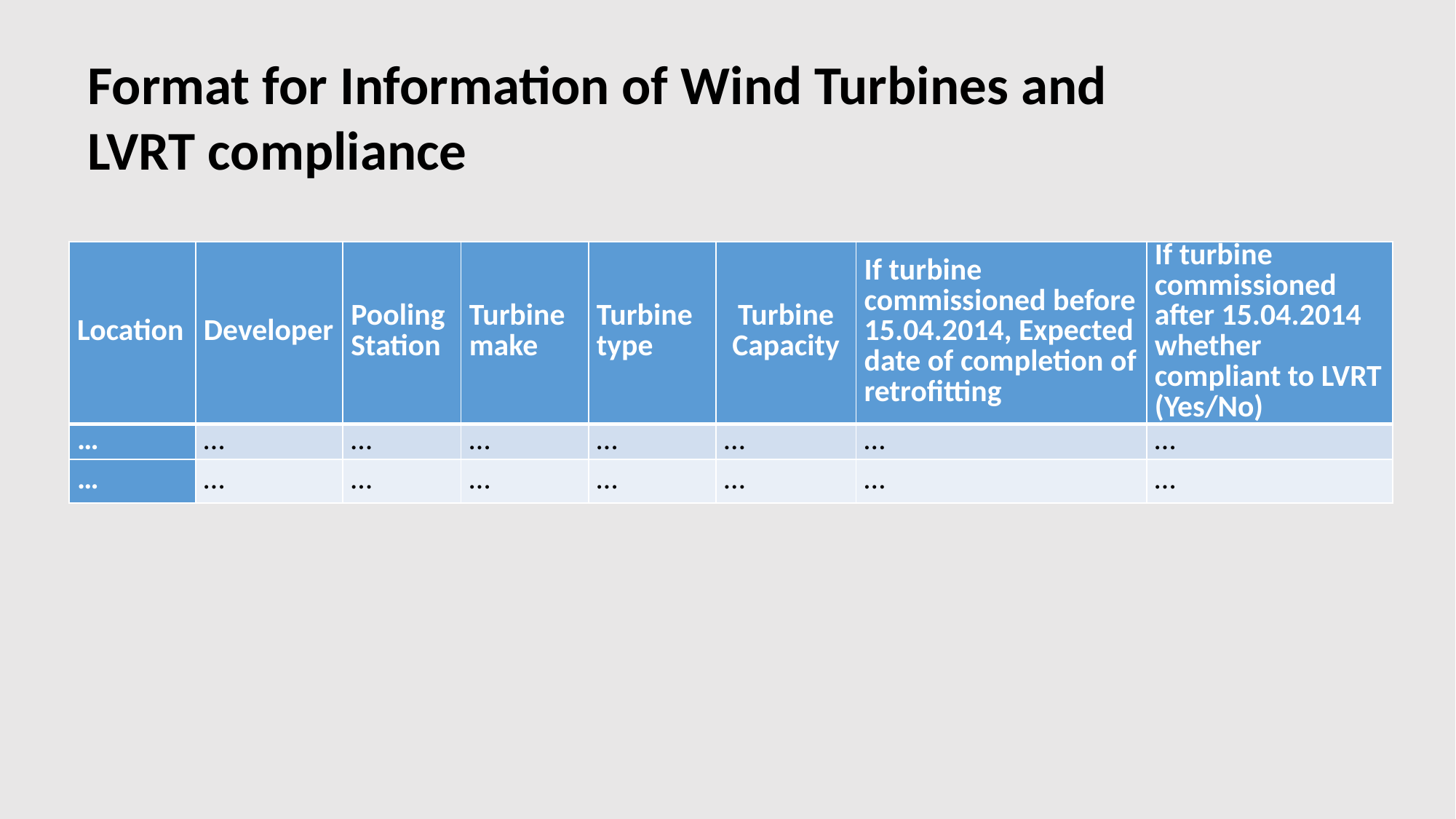

Format for Information of Wind Turbines and LVRT compliance
| Location | Developer | Pooling Station | Turbine make | Turbine type | Turbine Capacity | If turbine commissioned before 15.04.2014, Expected date of completion of retrofitting | If turbine commissioned after 15.04.2014 whether compliant to LVRT (Yes/No) |
| --- | --- | --- | --- | --- | --- | --- | --- |
| … | … | … | … | … | … | … | … |
| … | … | … | … | … | … | … | … |